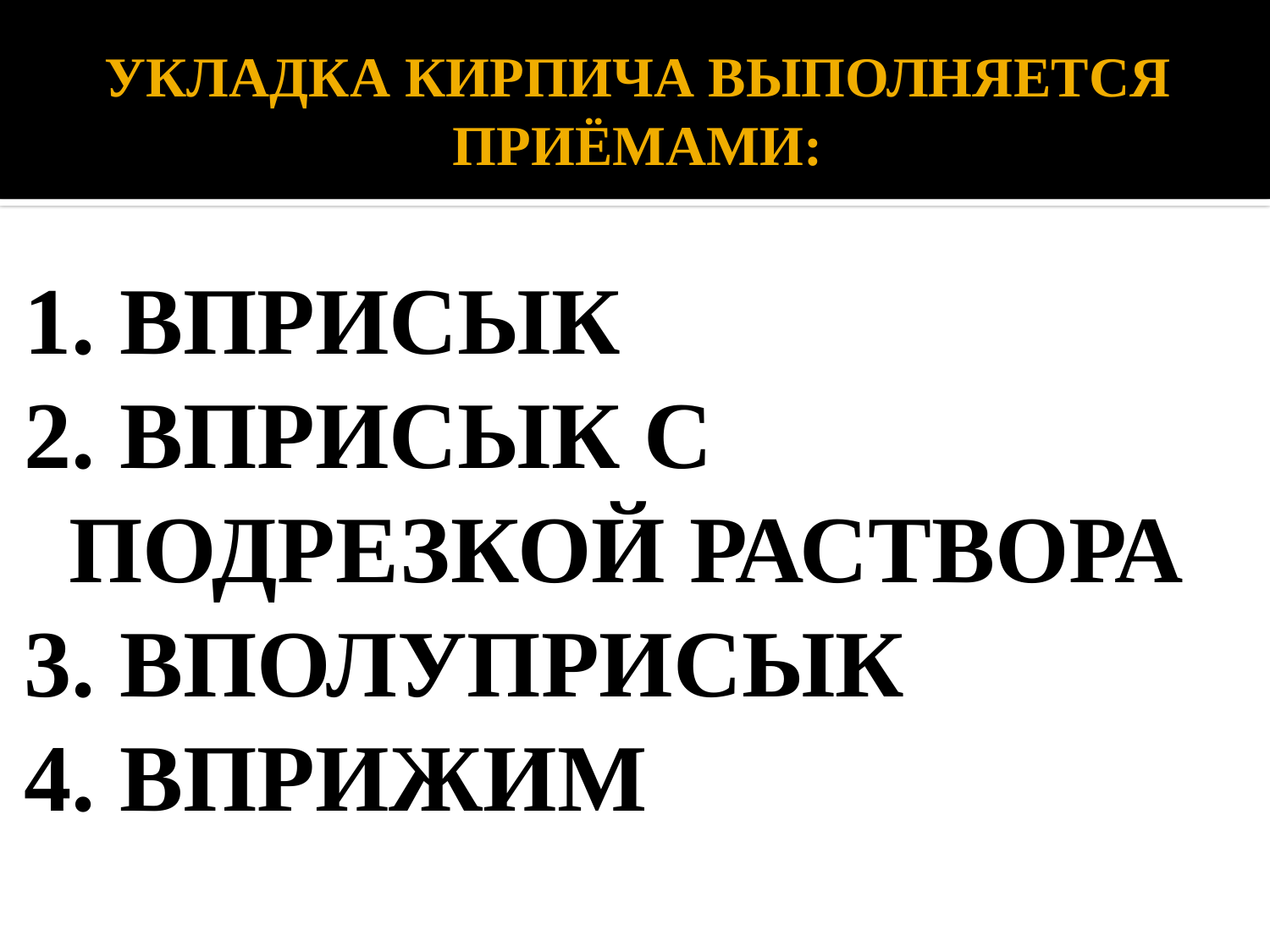

# УКЛАДКА КИРПИЧА ВЫПОЛНЯЕТСЯ ПРИЁМАМИ:
1. ВПРИСЫК
2. ВПРИСЫК С ПОДРЕЗКОЙ РАСТВОРА
3. ВПОЛУПРИСЫК
4. ВПРИЖИМ